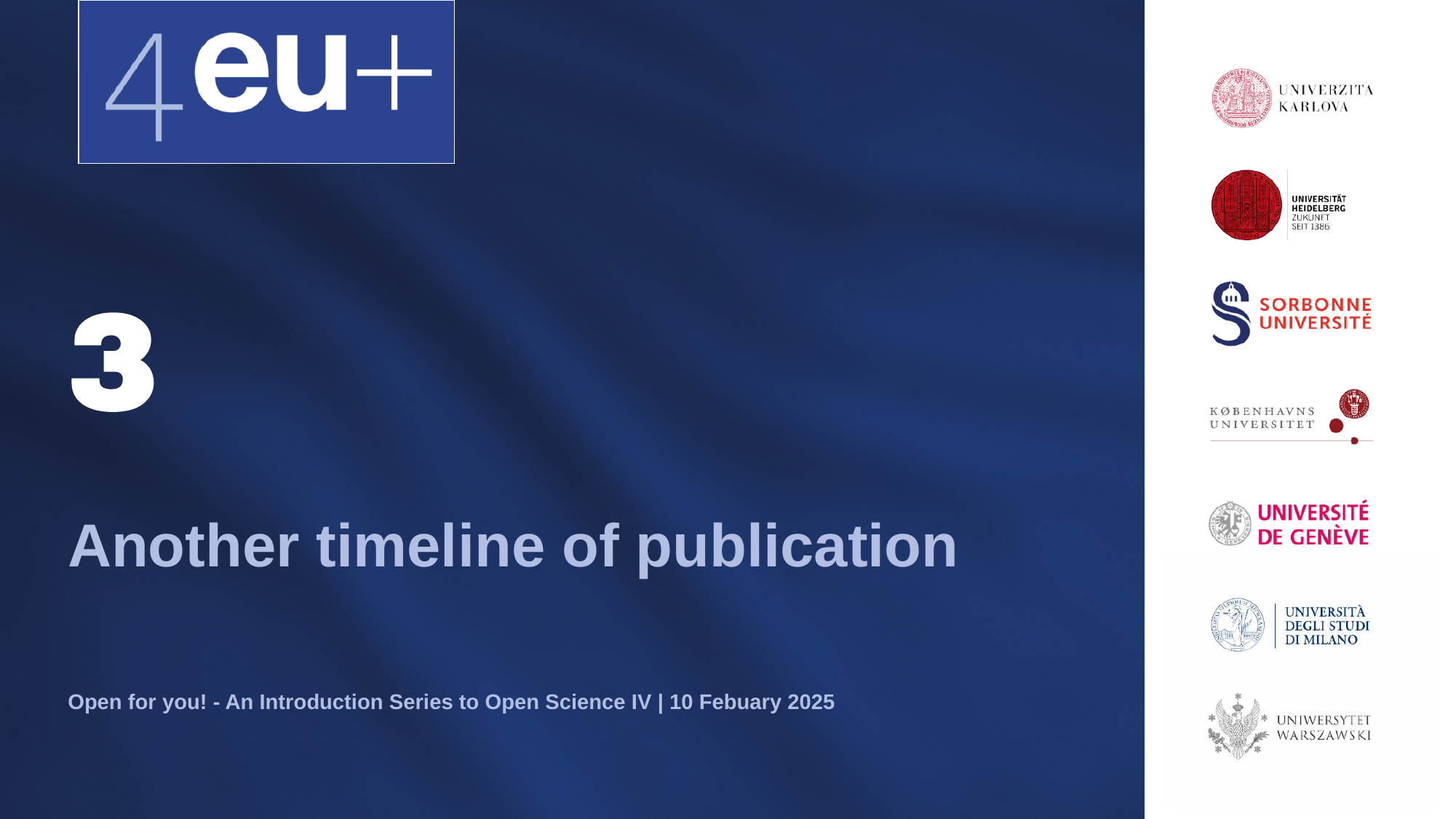

# 3
Another timeline of publication
Open for you! - An Introduction Series to Open Science IV | 10 Febuary 2025